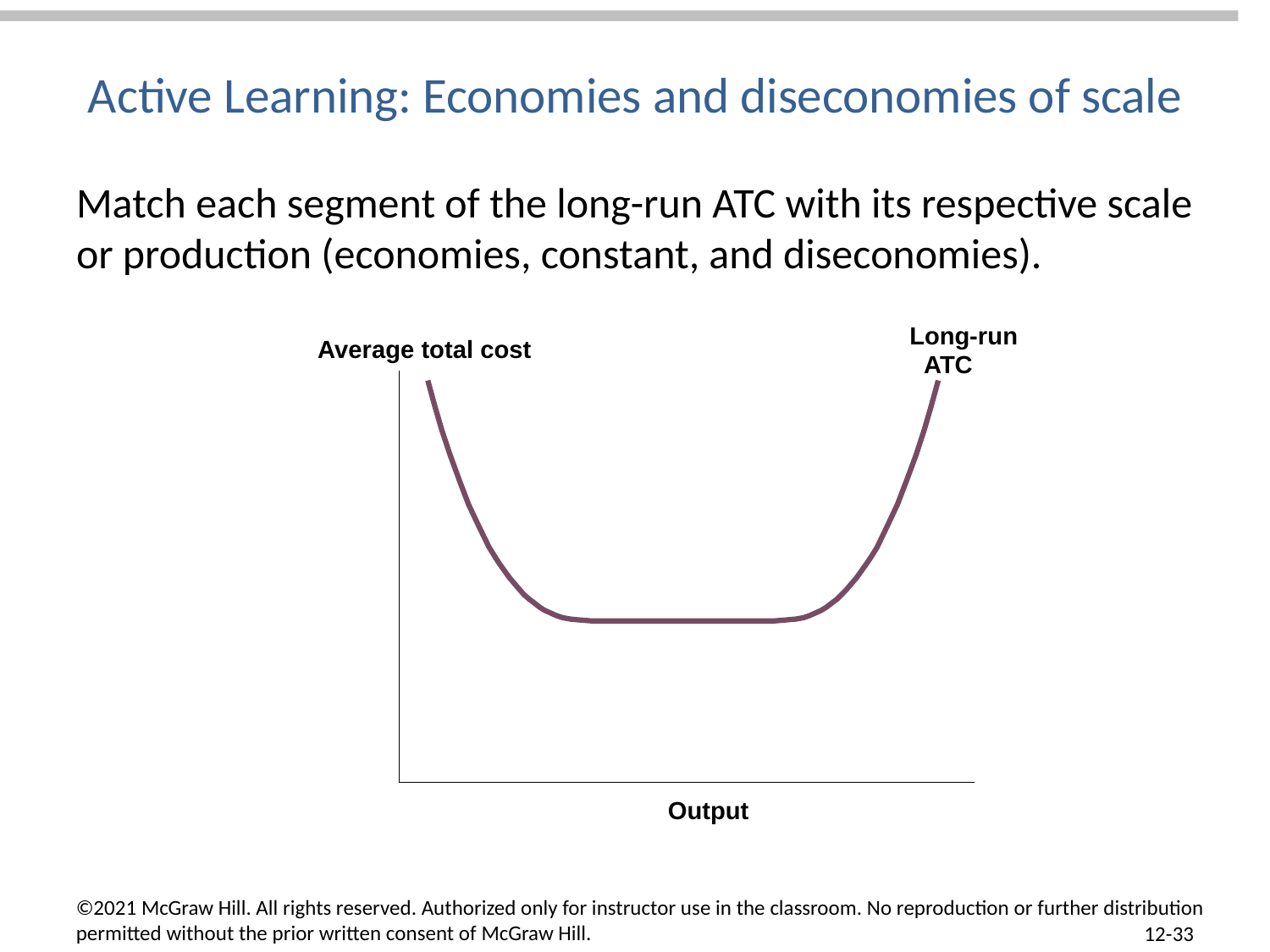

# Active Learning: Economies and diseconomies of scale
Match each segment of the long-run ATC with its respective scale or production (economies, constant, and diseconomies).
Long-run
Average total cost
ATC

Output